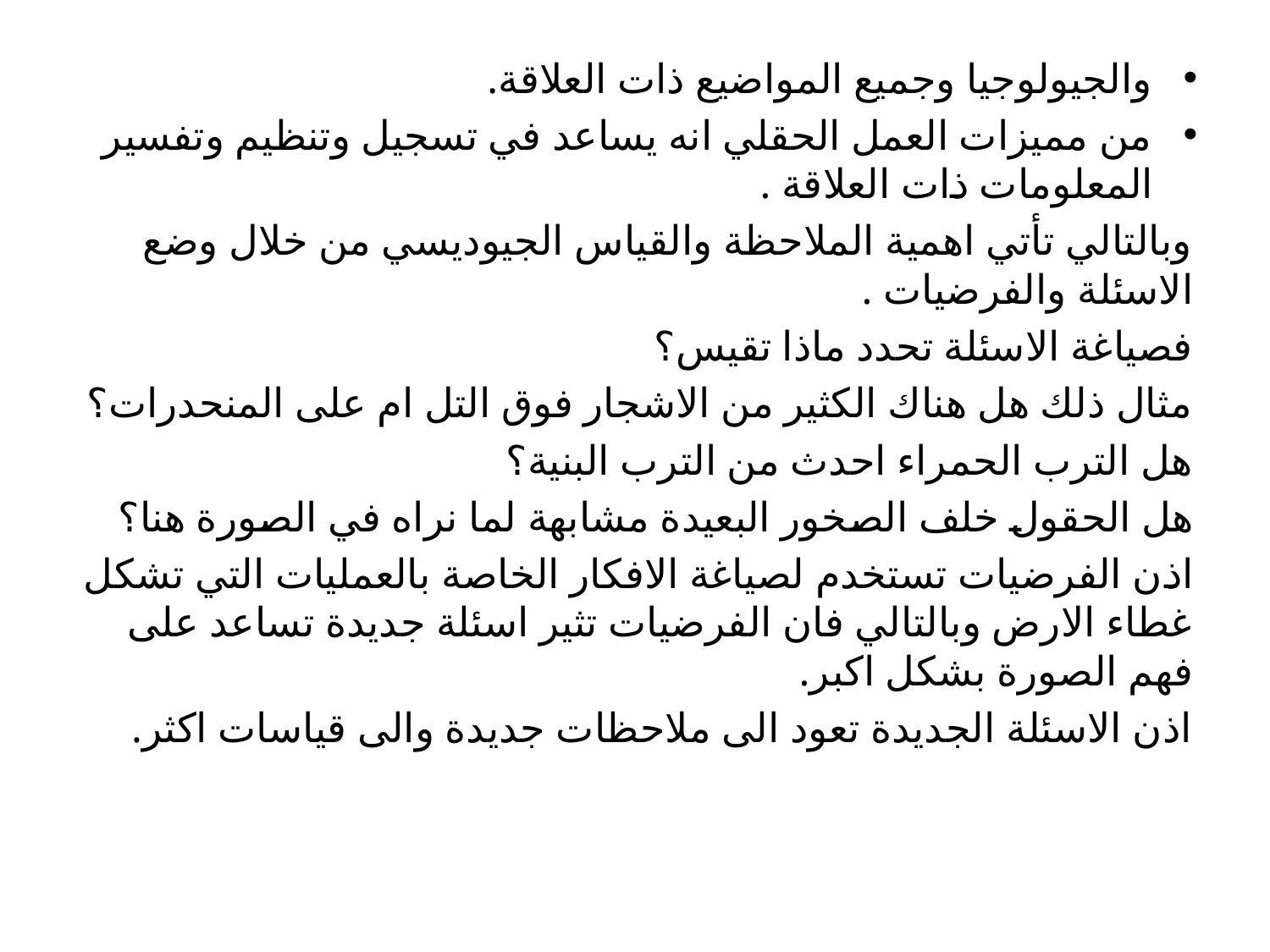

والجيولوجيا وجميع المواضيع ذات العلاقة.
من مميزات العمل الحقلي انه يساعد في تسجيل وتنظيم وتفسير المعلومات ذات العلاقة .
وبالتالي تأتي اهمية الملاحظة والقياس الجيوديسي من خلال وضع الاسئلة والفرضيات .
فصياغة الاسئلة تحدد ماذا تقيس؟
مثال ذلك هل هناك الكثير من الاشجار فوق التل ام على المنحدرات؟
هل الترب الحمراء احدث من الترب البنية؟
هل الحقول خلف الصخور البعيدة مشابهة لما نراه في الصورة هنا؟
اذن الفرضيات تستخدم لصياغة الافكار الخاصة بالعمليات التي تشكل غطاء الارض وبالتالي فان الفرضيات تثير اسئلة جديدة تساعد على فهم الصورة بشكل اكبر.
اذن الاسئلة الجديدة تعود الى ملاحظات جديدة والى قياسات اكثر.